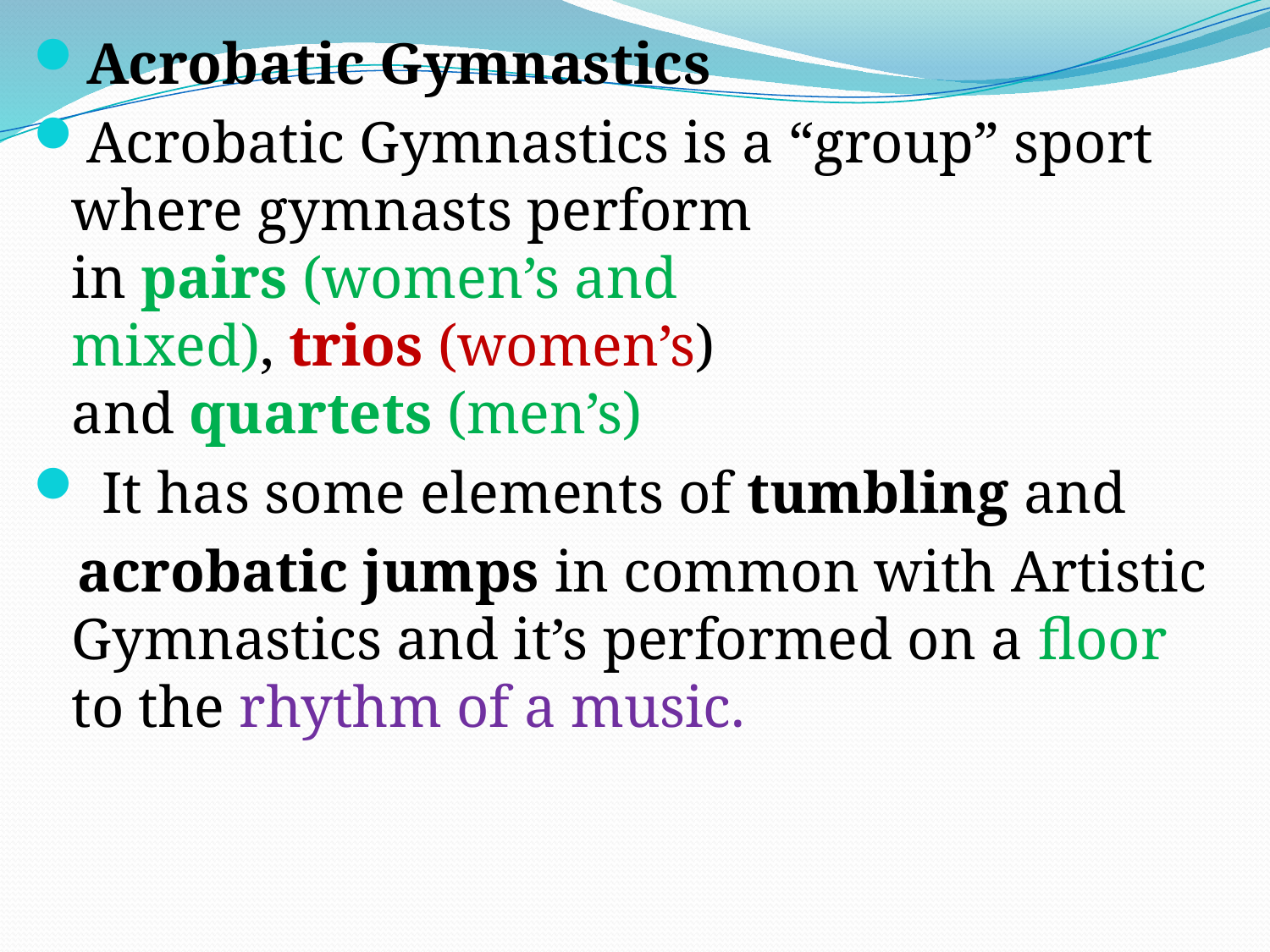

Acrobatic Gymnastics
Acrobatic Gymnastics is a “group” sport where gymnasts perform in pairs (women’s and mixed), trios (women’s) and quartets (men’s)
 It has some elements of tumbling and
   acrobatic jumps in common with Artistic Gymnastics and it’s performed on a floor to the rhythm of a music.